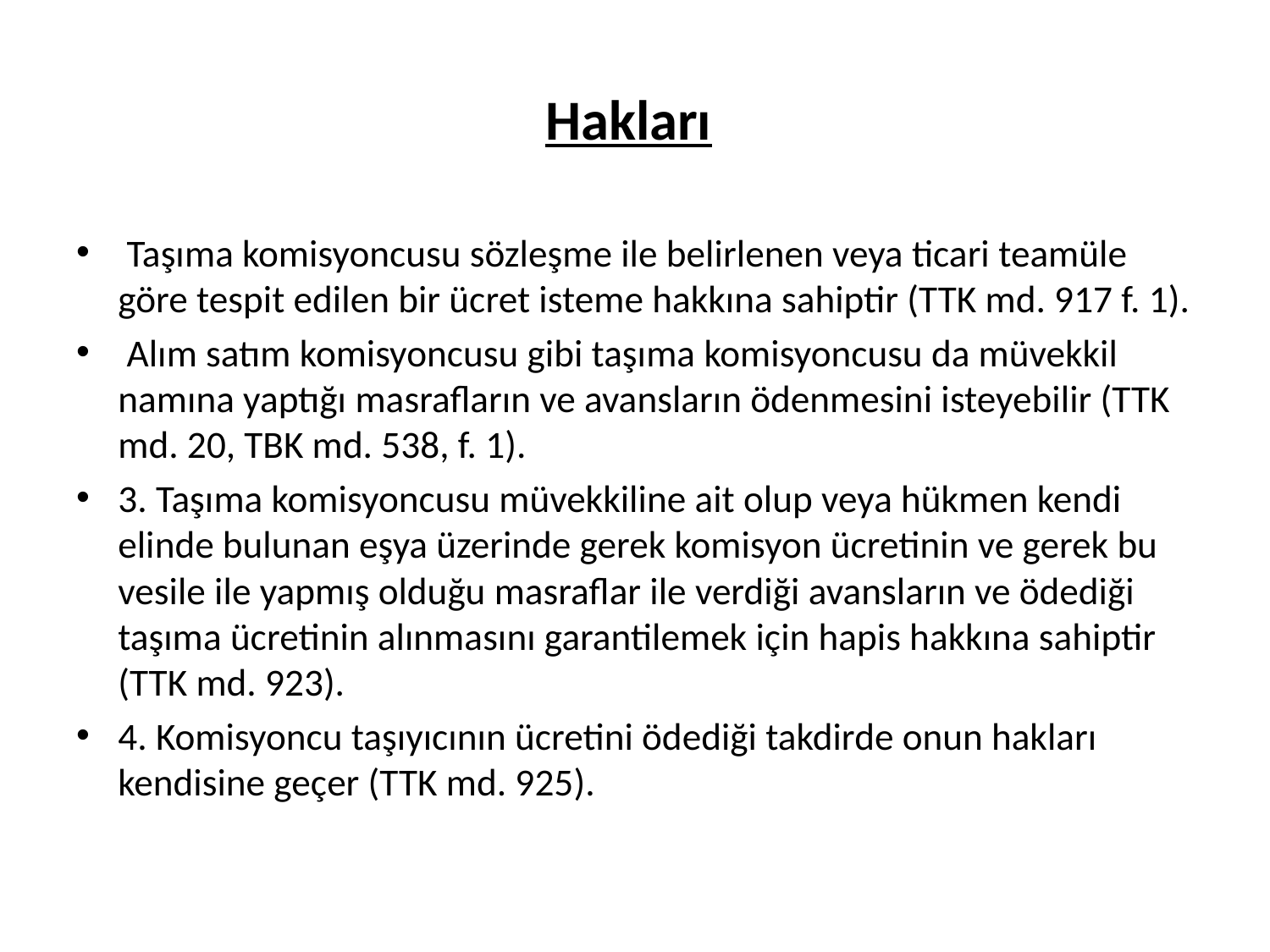

# Hakları
 Taşıma komisyoncusu sözleşme ile belirlenen veya ticari teamüle göre tespit edilen bir ücret isteme hakkına sahiptir (TTK md. 917 f. 1).
 Alım satım komisyoncusu gibi taşıma komisyoncusu da müvekkil namına yaptığı masrafların ve avansların ödenmesini isteyebilir (TTK md. 20, TBK md. 538, f. 1).
3. Taşıma komisyoncusu müvekkiline ait olup veya hükmen kendi elinde bulunan eşya üzerinde gerek komisyon ücretinin ve gerek bu vesile ile yapmış olduğu masraflar ile verdiği avansların ve ödediği taşıma ücretinin alınmasını garantilemek için hapis hakkına sahiptir (TTK md. 923).
4. Komisyoncu taşıyıcının ücretini ödediği takdirde onun hakları kendisine geçer (TTK md. 925).